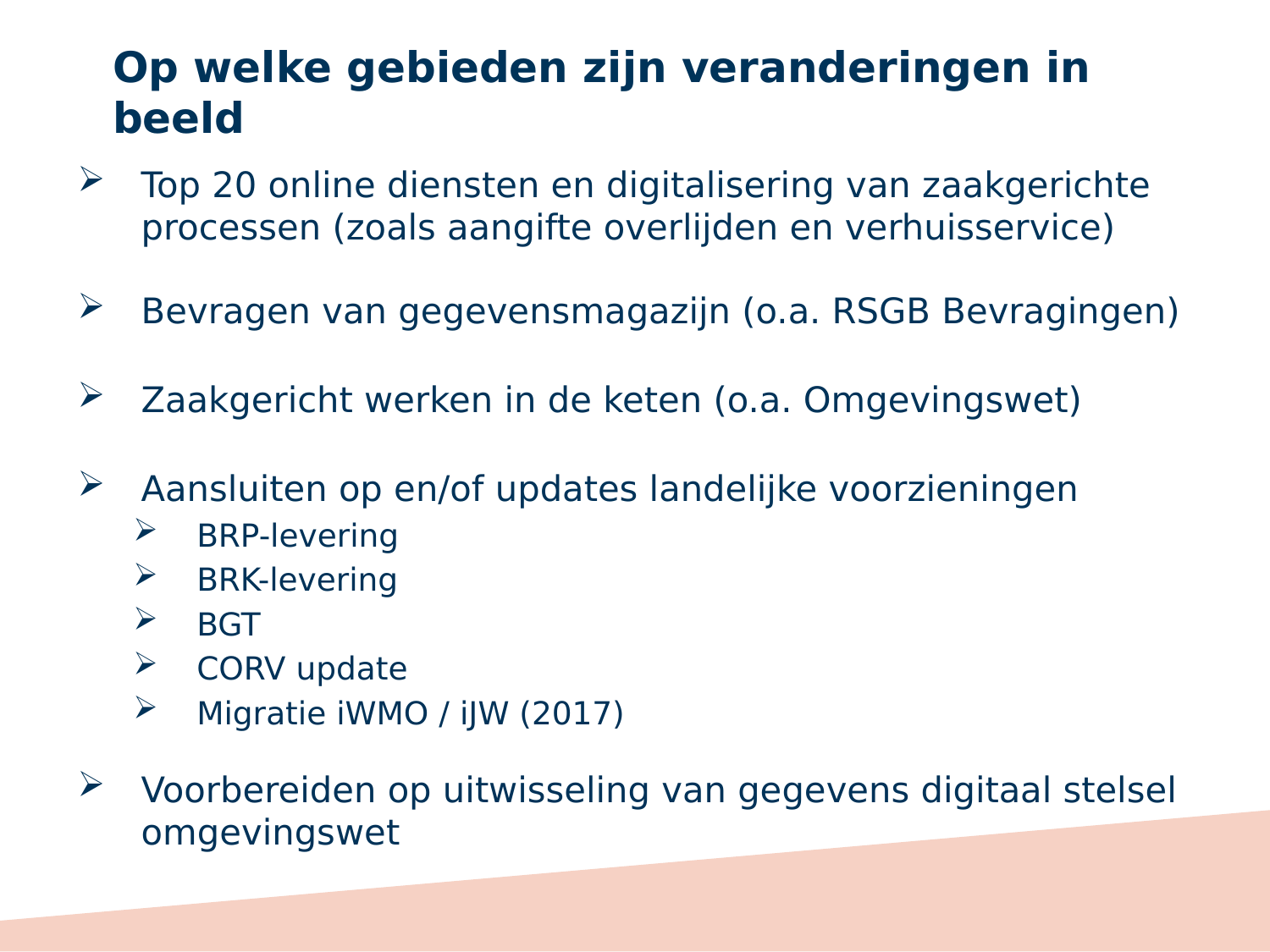

# Op welke gebieden zijn veranderingen in beeld
Top 20 online diensten en digitalisering van zaakgerichte processen (zoals aangifte overlijden en verhuisservice)

Bevragen van gegevensmagazijn (o.a. RSGB Bevragingen)

Zaakgericht werken in de keten (o.a. Omgevingswet)

Aansluiten op en/of updates landelijke voorzieningen
BRP-levering
BRK-levering
BGT
CORV update
Migratie iWMO / iJW (2017)
Voorbereiden op uitwisseling van gegevens digitaal stelsel omgevingswet